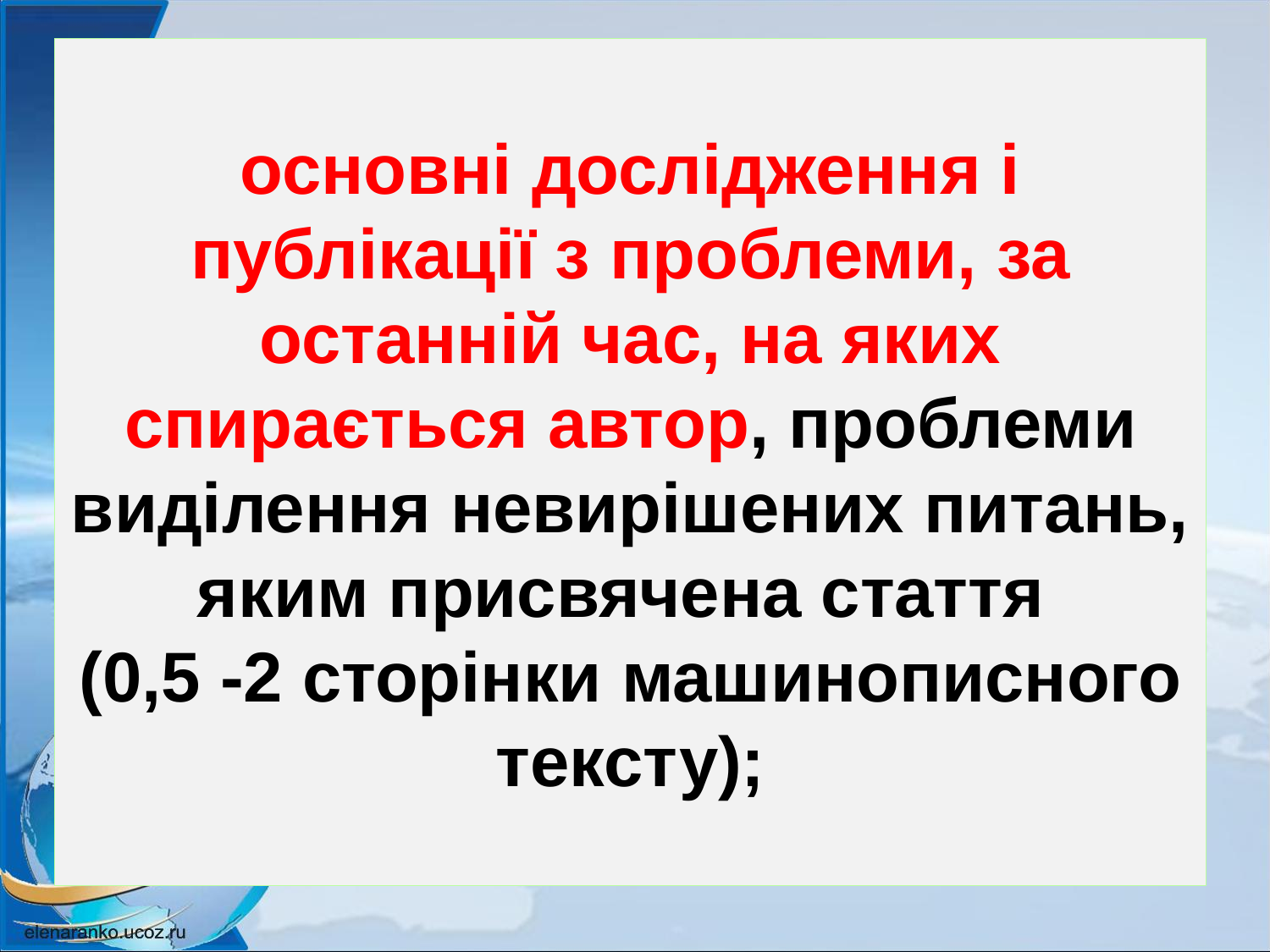

# основні дослідження і публікації з проблеми, за останній час, на яких спирається автор, проблеми виділення невирішених питань, яким присвячена стаття (0,5 -2 сторінки машинописного тексту);